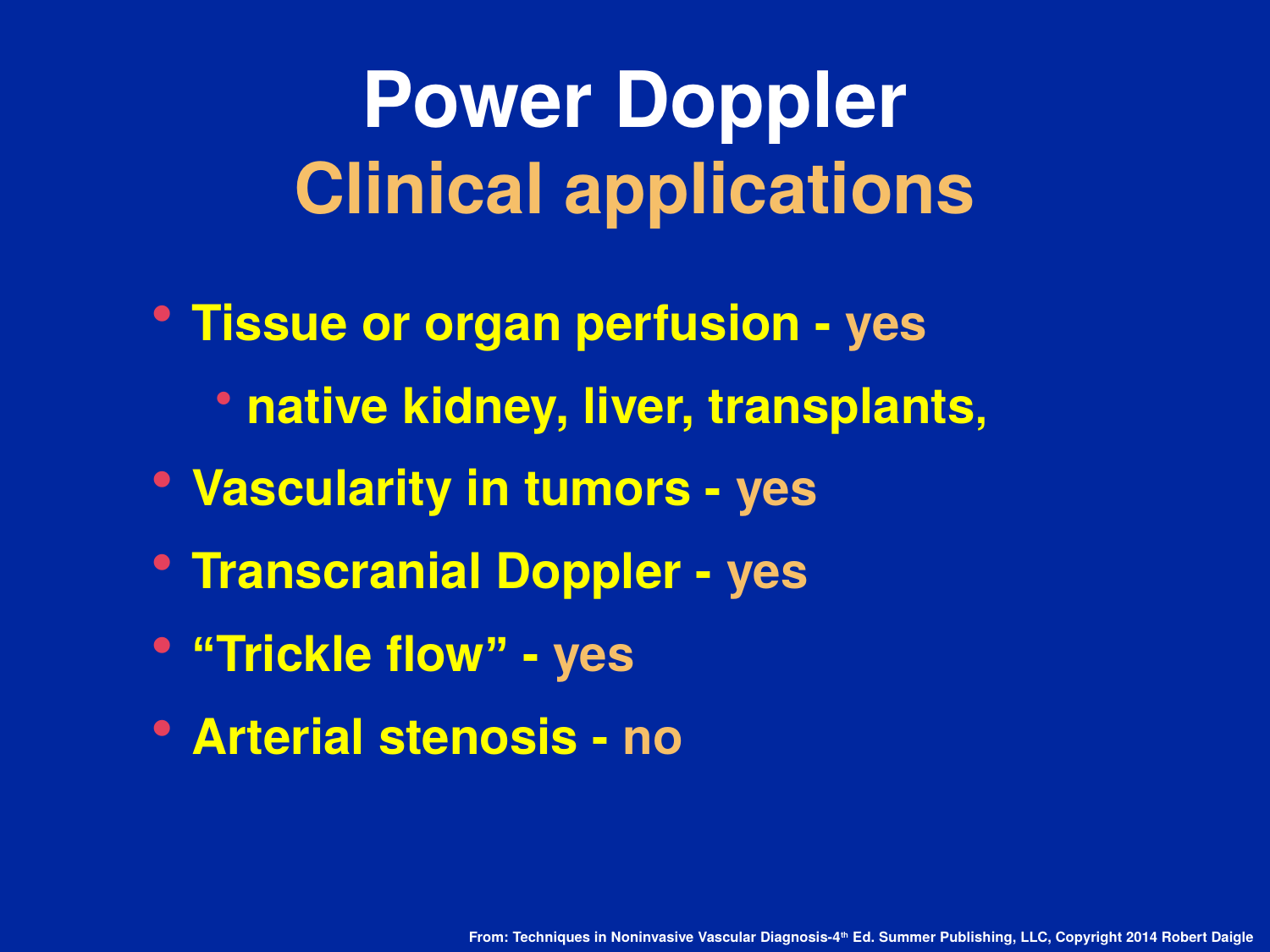

# Power Doppler Clinical applications
Tissue or organ perfusion - yes
native kidney, liver, transplants,
Vascularity in tumors - yes
Transcranial Doppler - yes
“Trickle flow” - yes
Arterial stenosis - no